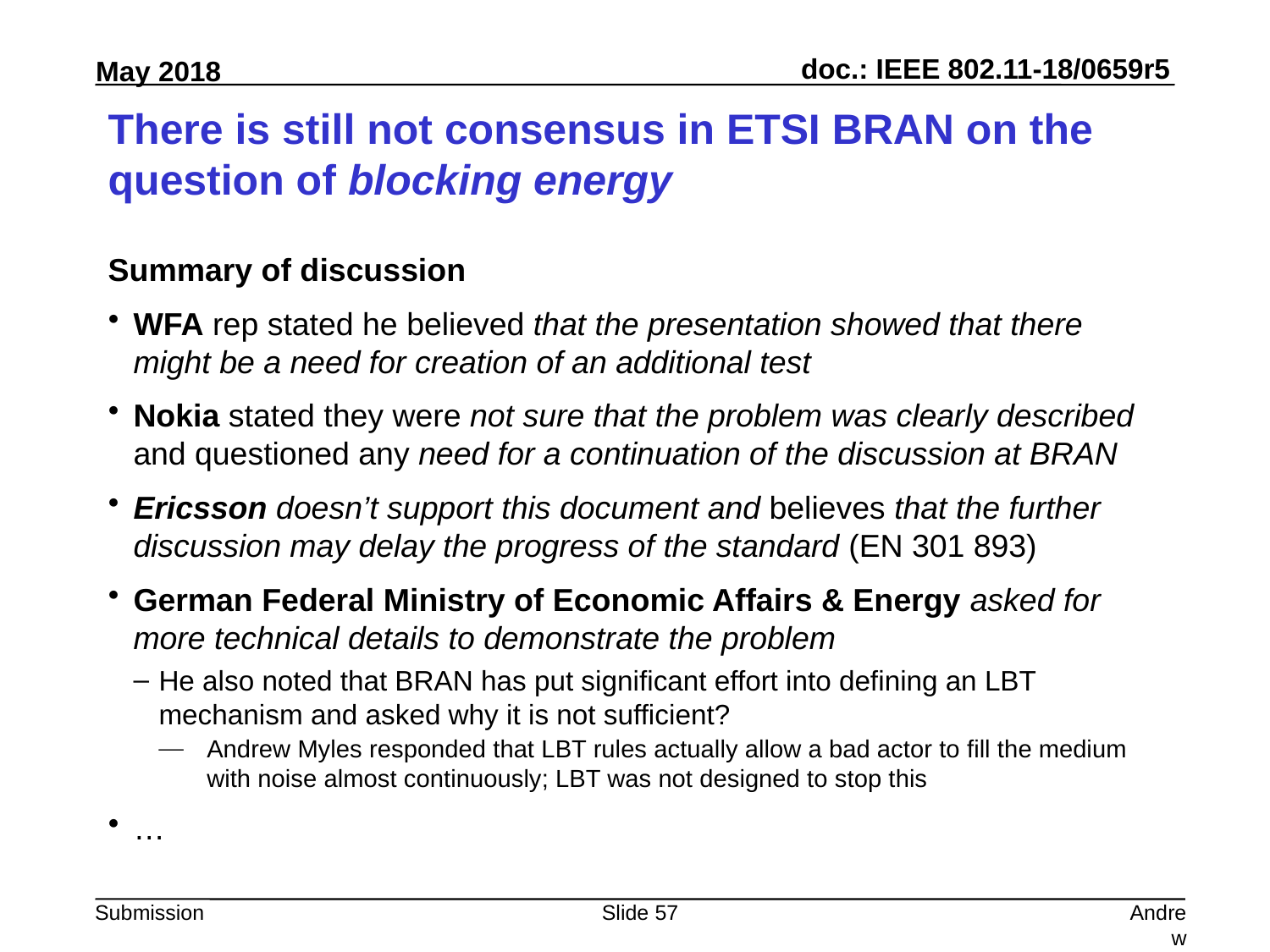

# There is still not consensus in ETSI BRAN on the question of blocking energy
Summary of discussion
WFA rep stated he believed that the presentation showed that there might be a need for creation of an additional test
Nokia stated they were not sure that the problem was clearly described and questioned any need for a continuation of the discussion at BRAN
Ericsson doesn’t support this document and believes that the further discussion may delay the progress of the standard (EN 301 893)
German Federal Ministry of Economic Affairs & Energy asked for more technical details to demonstrate the problem
He also noted that BRAN has put significant effort into defining an LBT mechanism and asked why it is not sufficient?
Andrew Myles responded that LBT rules actually allow a bad actor to fill the medium with noise almost continuously; LBT was not designed to stop this
…

Slide 57
Andrew Myles, Cisco